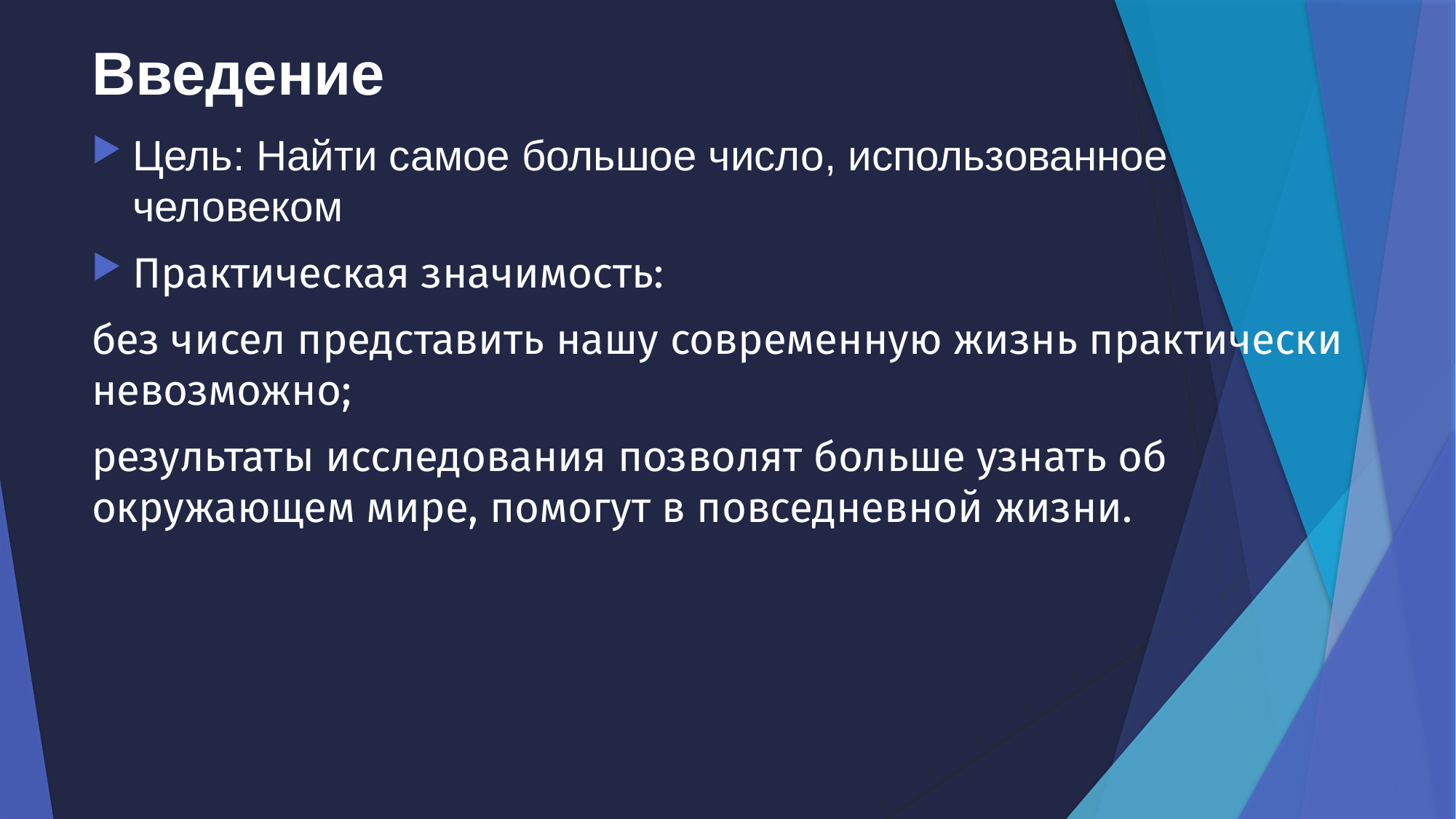

# Введение
Цель: Найти самое большое число, использованное человеком
Практическая значимость:
без чисел представить нашу современную жизнь практически невозможно;
результаты исследования позволят больше узнать об окружающем мире, помогут в повседневной жизни.